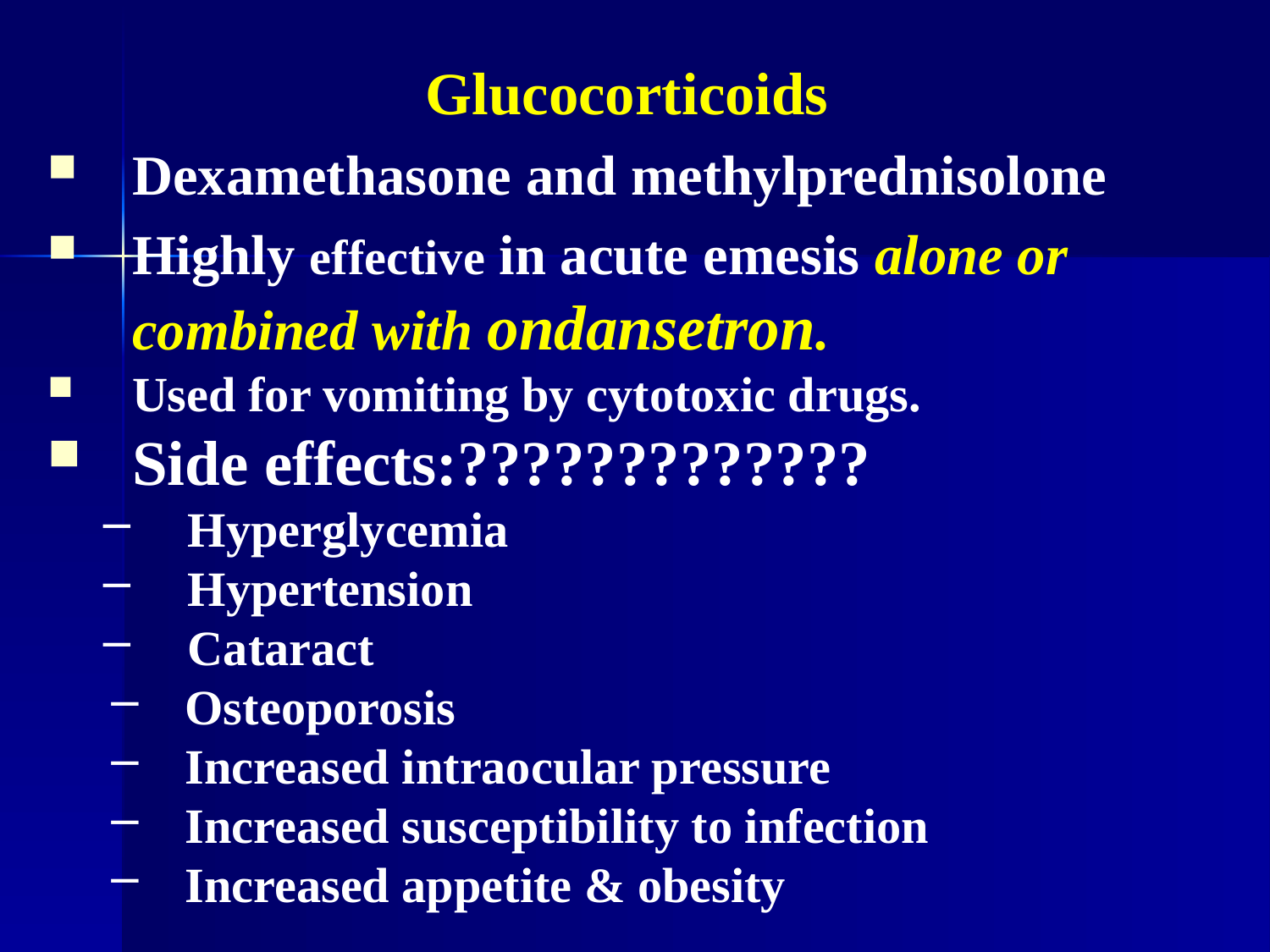

Glucocorticoids
Dexamethasone and methylprednisolone
Highly effective in acute emesis alone or combined with ondansetron.
Used for vomiting by cytotoxic drugs.
Side effects:?????????????
Hyperglycemia
Hypertension
Cataract
Osteoporosis
Increased intraocular pressure
Increased susceptibility to infection
Increased appetite & obesity